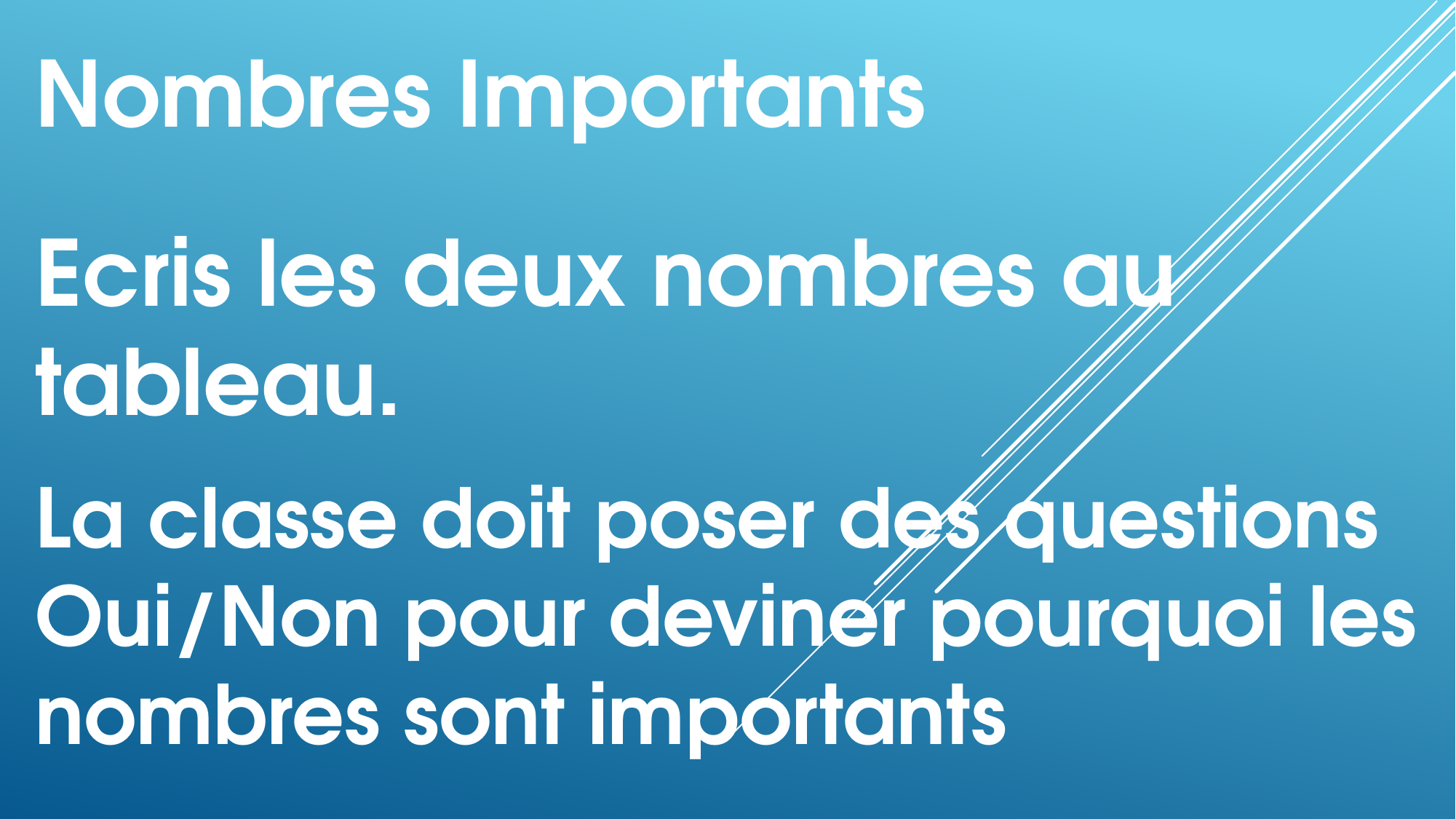

Nombres Importants

Ecris les deux nombres au tableau.

La classe doit poser des questions Oui/Non pour deviner pourquoi les nombres sont importants